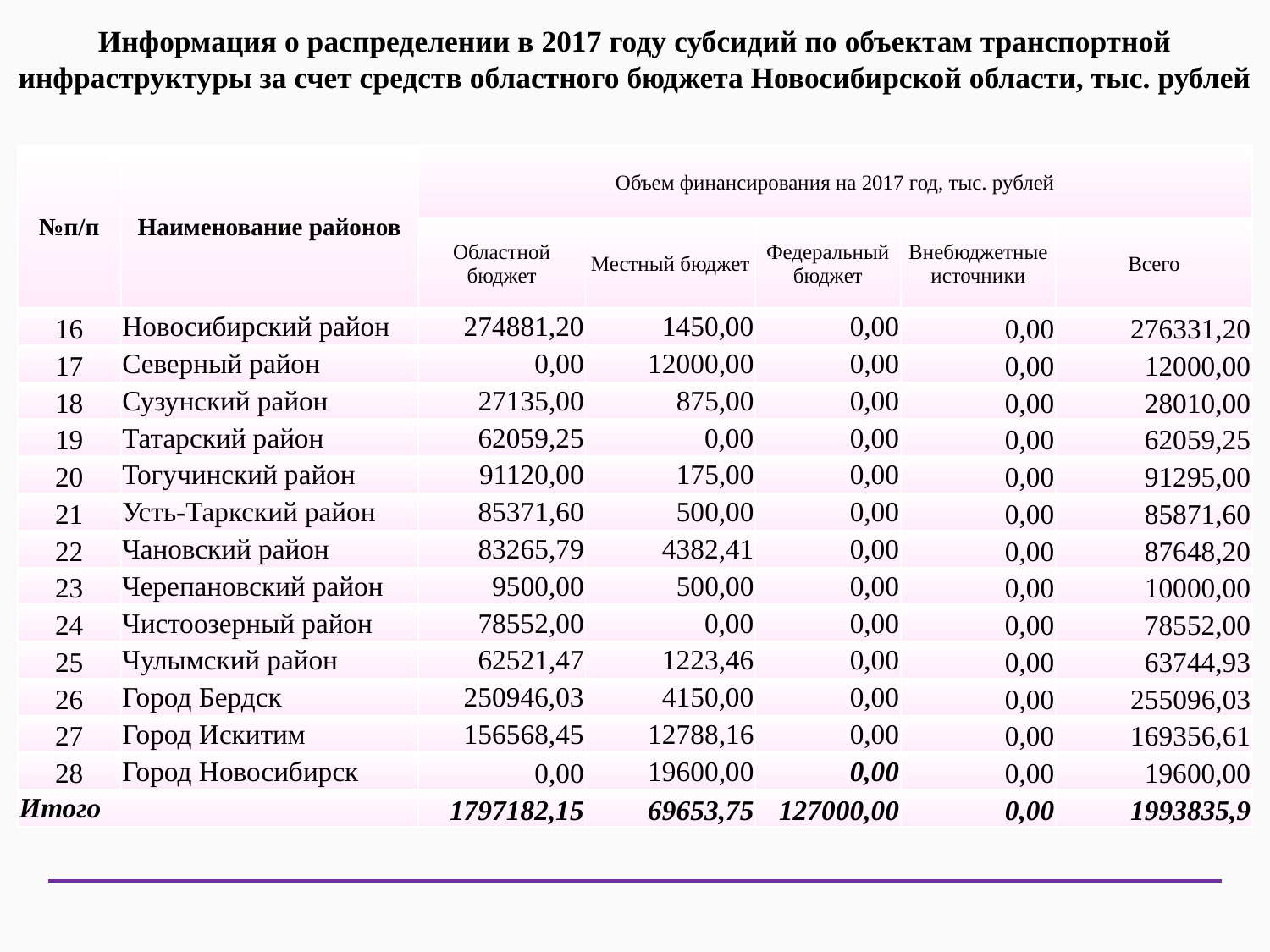

Информация о распределении в 2017 году субсидий по объектам транспортной инфраструктуры за счет средств областного бюджета Новосибирской области, тыс. рублей
| №п/п | Наименование районов | Объем финансирования на 2017 год, тыс. рублей |  |  |  |  |
| --- | --- | --- | --- | --- | --- | --- |
|  |  | Областной бюджет | Местный бюджет | Федеральный бюджет | Внебюджетные источники | Всего |
| 16 | Новосибирский район | 274881,20 | 1450,00 | 0,00 | 0,00 | 276331,20 |
| 17 | Северный район | 0,00 | 12000,00 | 0,00 | 0,00 | 12000,00 |
| 18 | Сузунский район | 27135,00 | 875,00 | 0,00 | 0,00 | 28010,00 |
| 19 | Татарский район | 62059,25 | 0,00 | 0,00 | 0,00 | 62059,25 |
| 20 | Тогучинский район | 91120,00 | 175,00 | 0,00 | 0,00 | 91295,00 |
| 21 | Усть-Таркский район | 85371,60 | 500,00 | 0,00 | 0,00 | 85871,60 |
| 22 | Чановский район | 83265,79 | 4382,41 | 0,00 | 0,00 | 87648,20 |
| 23 | Черепановский район | 9500,00 | 500,00 | 0,00 | 0,00 | 10000,00 |
| 24 | Чистоозерный район | 78552,00 | 0,00 | 0,00 | 0,00 | 78552,00 |
| 25 | Чулымский район | 62521,47 | 1223,46 | 0,00 | 0,00 | 63744,93 |
| 26 | Город Бердск | 250946,03 | 4150,00 | 0,00 | 0,00 | 255096,03 |
| 27 | Город Искитим | 156568,45 | 12788,16 | 0,00 | 0,00 | 169356,61 |
| 28 | Город Новосибирск | 0,00 | 19600,00 | 0,00 | 0,00 | 19600,00 |
| Итого |  | 1797182,15 | 69653,75 | 127000,00 | 0,00 | 1993835,9 |